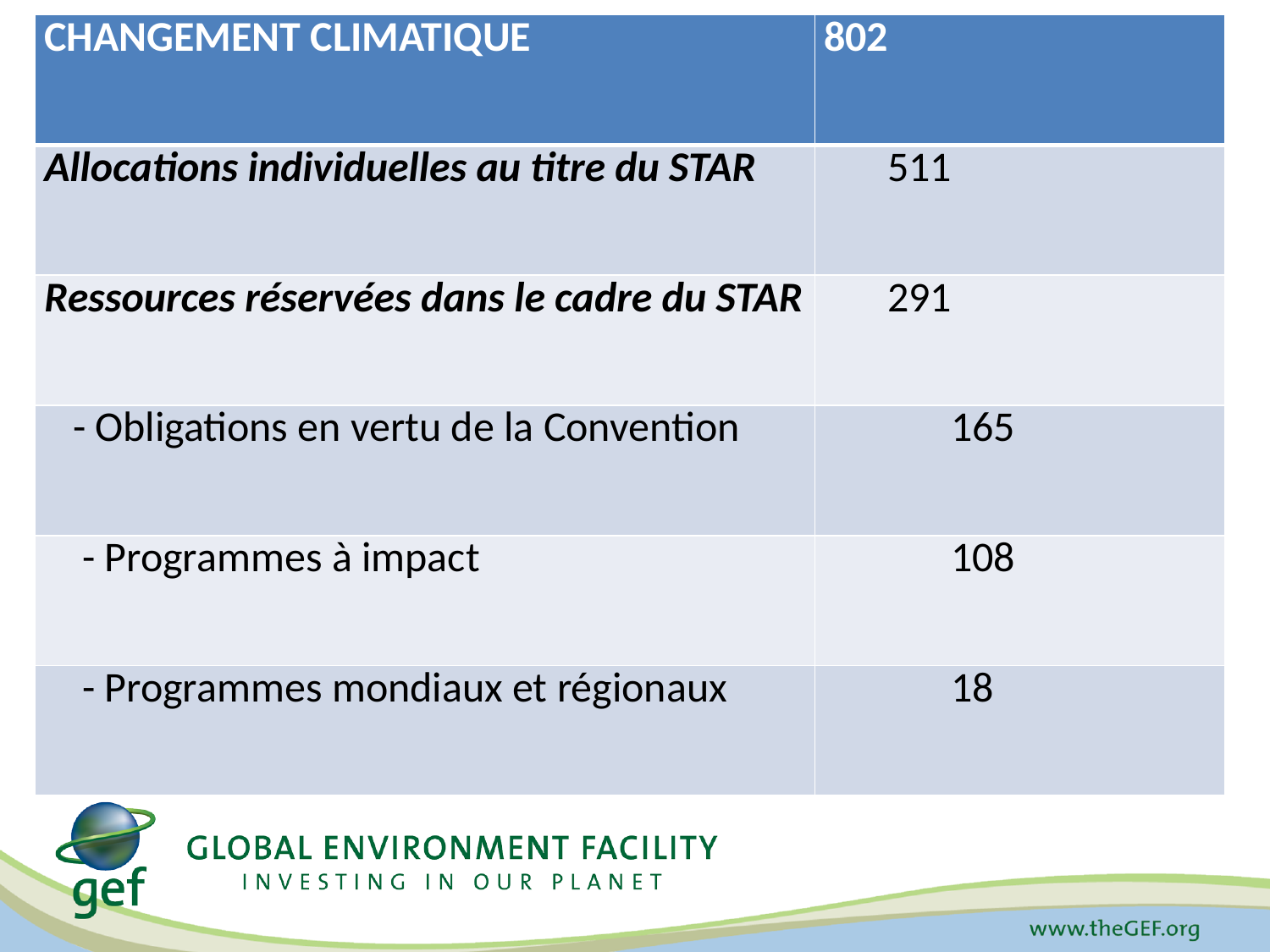

| CHANGEMENT CLIMATIQUE | 802 |
| --- | --- |
| Allocations individuelles au titre du STAR | 511 |
| Ressources réservées dans le cadre du STAR | 291 |
| - Obligations en vertu de la Convention | 165 |
| - Programmes à impact | 108 |
| - Programmes mondiaux et régionaux | 18 |